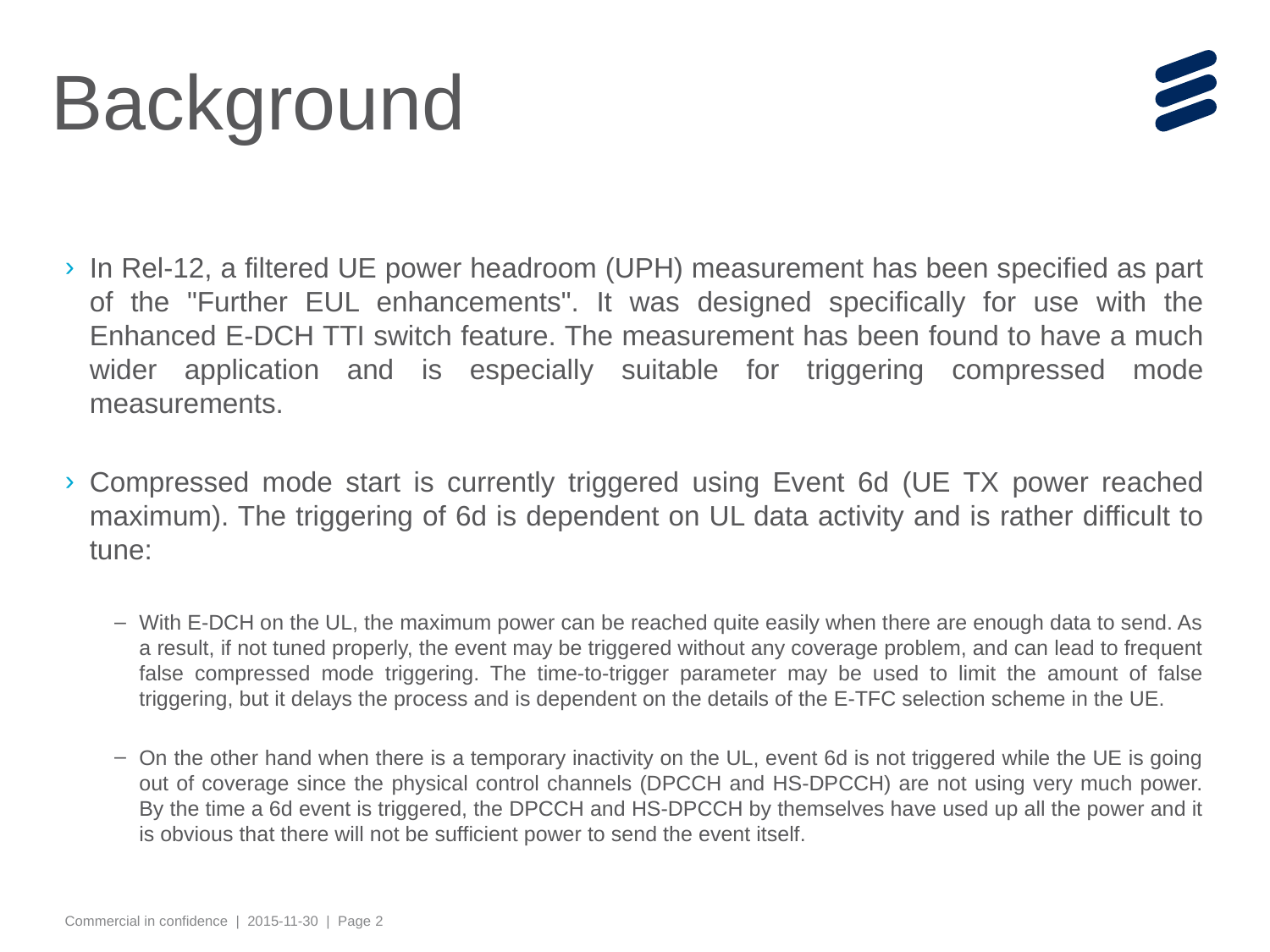

# Background
In Rel-12, a filtered UE power headroom (UPH) measurement has been specified as part of the "Further EUL enhancements". It was designed specifically for use with the Enhanced E-DCH TTI switch feature. The measurement has been found to have a much wider application and is especially suitable for triggering compressed mode measurements.

Compressed mode start is currently triggered using Event 6d (UE TX power reached maximum). The triggering of 6d is dependent on UL data activity and is rather difficult to tune:

With E-DCH on the UL, the maximum power can be reached quite easily when there are enough data to send. As a result, if not tuned properly, the event may be triggered without any coverage problem, and can lead to frequent false compressed mode triggering. The time-to-trigger parameter may be used to limit the amount of false triggering, but it delays the process and is dependent on the details of the E-TFC selection scheme in the UE.

On the other hand when there is a temporary inactivity on the UL, event 6d is not triggered while the UE is going out of coverage since the physical control channels (DPCCH and HS-DPCCH) are not using very much power. By the time a 6d event is triggered, the DPCCH and HS-DPCCH by themselves have used up all the power and it is obvious that there will not be sufficient power to send the event itself.